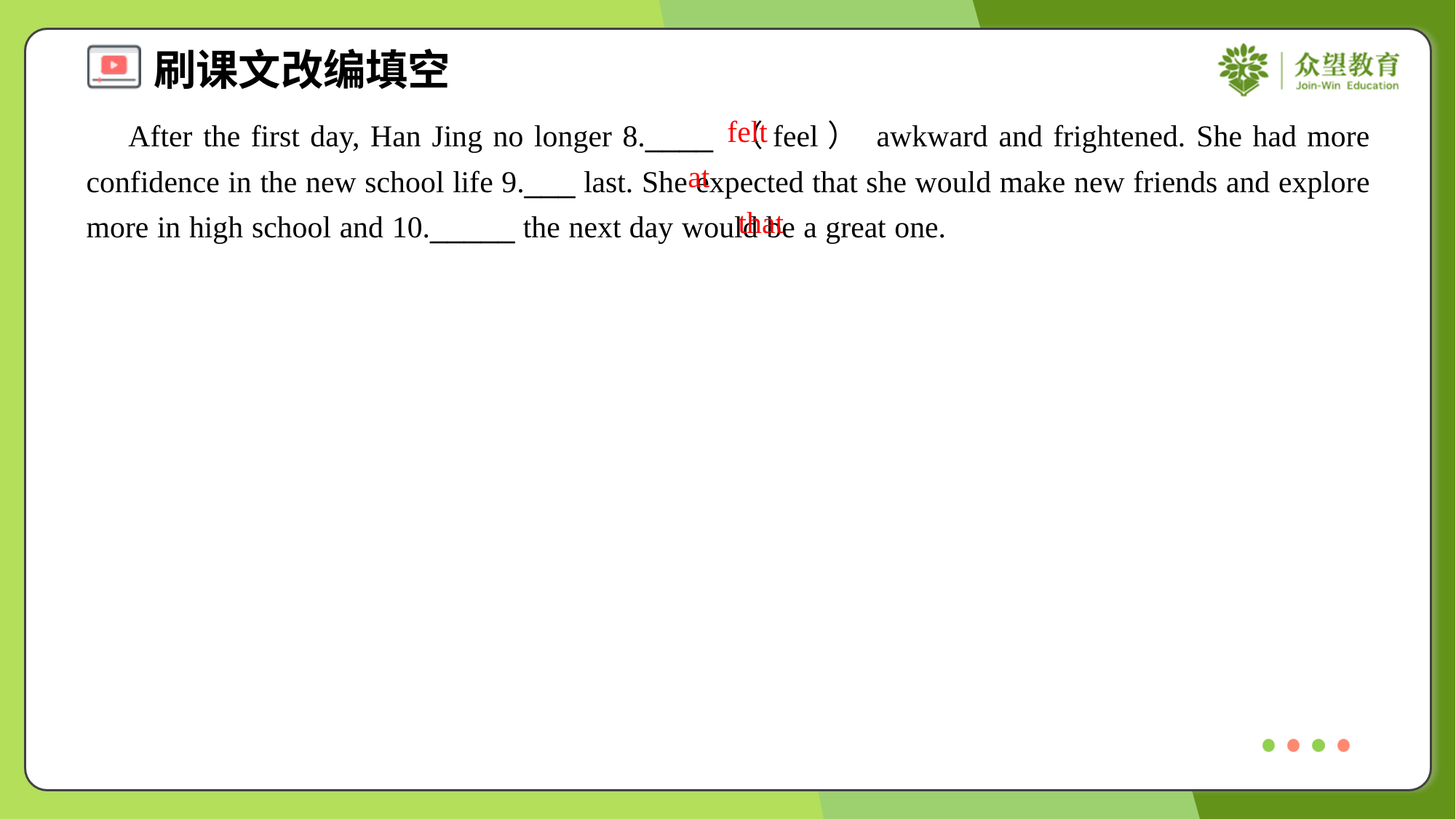

felt
    After the first day, Han Jing no longer 8.____ （feel） awkward and frightened. She had more confidence in the new school life 9.___ last. She expected that she would make new friends and explore more in high school and 10._____ the next day would be a great one.
at
that